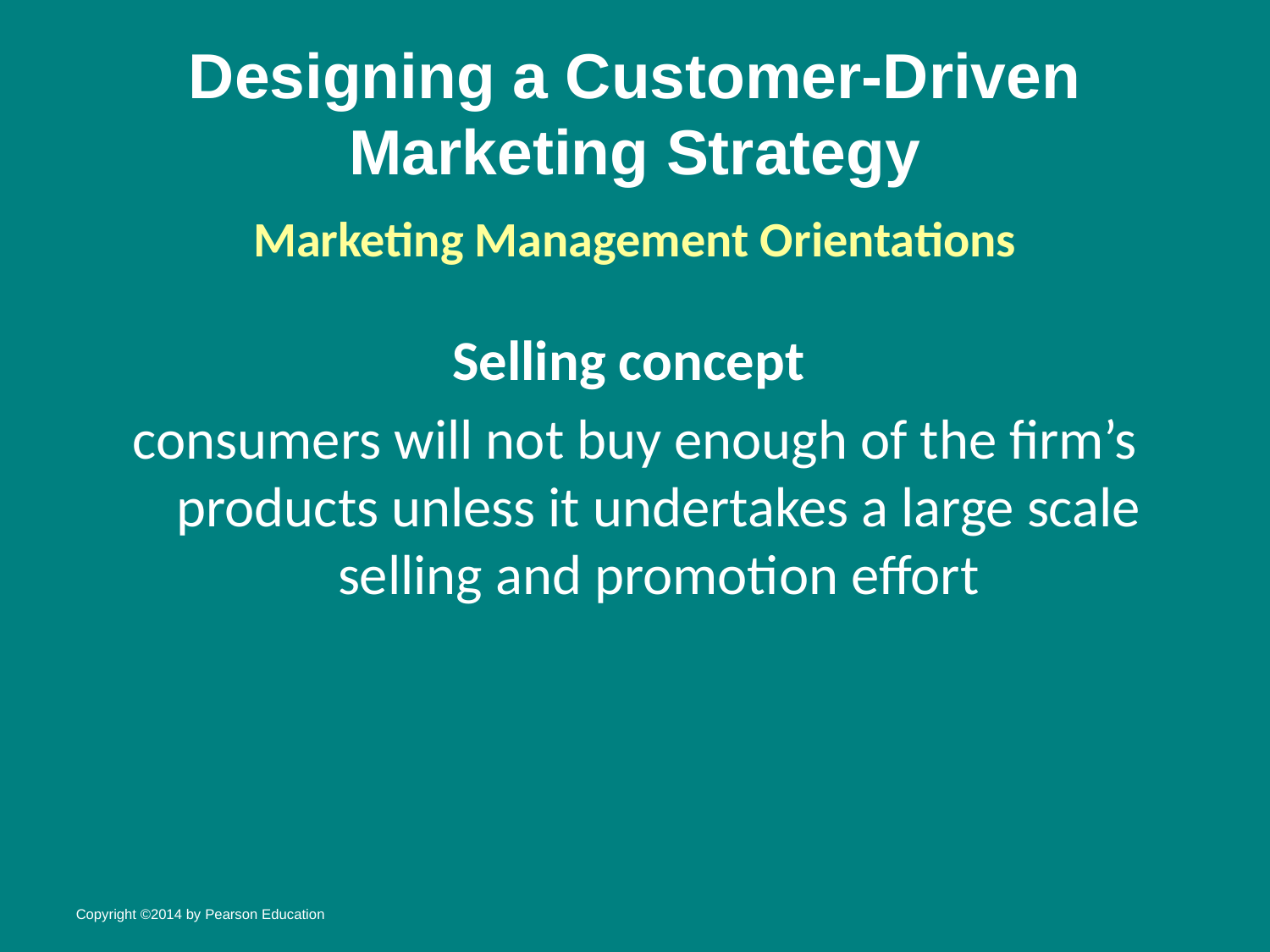

# Designing a Customer-Driven Marketing Strategy
Marketing Management Orientations

Selling concept
consumers will not buy enough of the firm’s products unless it undertakes a large scale selling and promotion effort
Copyright ©2014 by Pearson Education